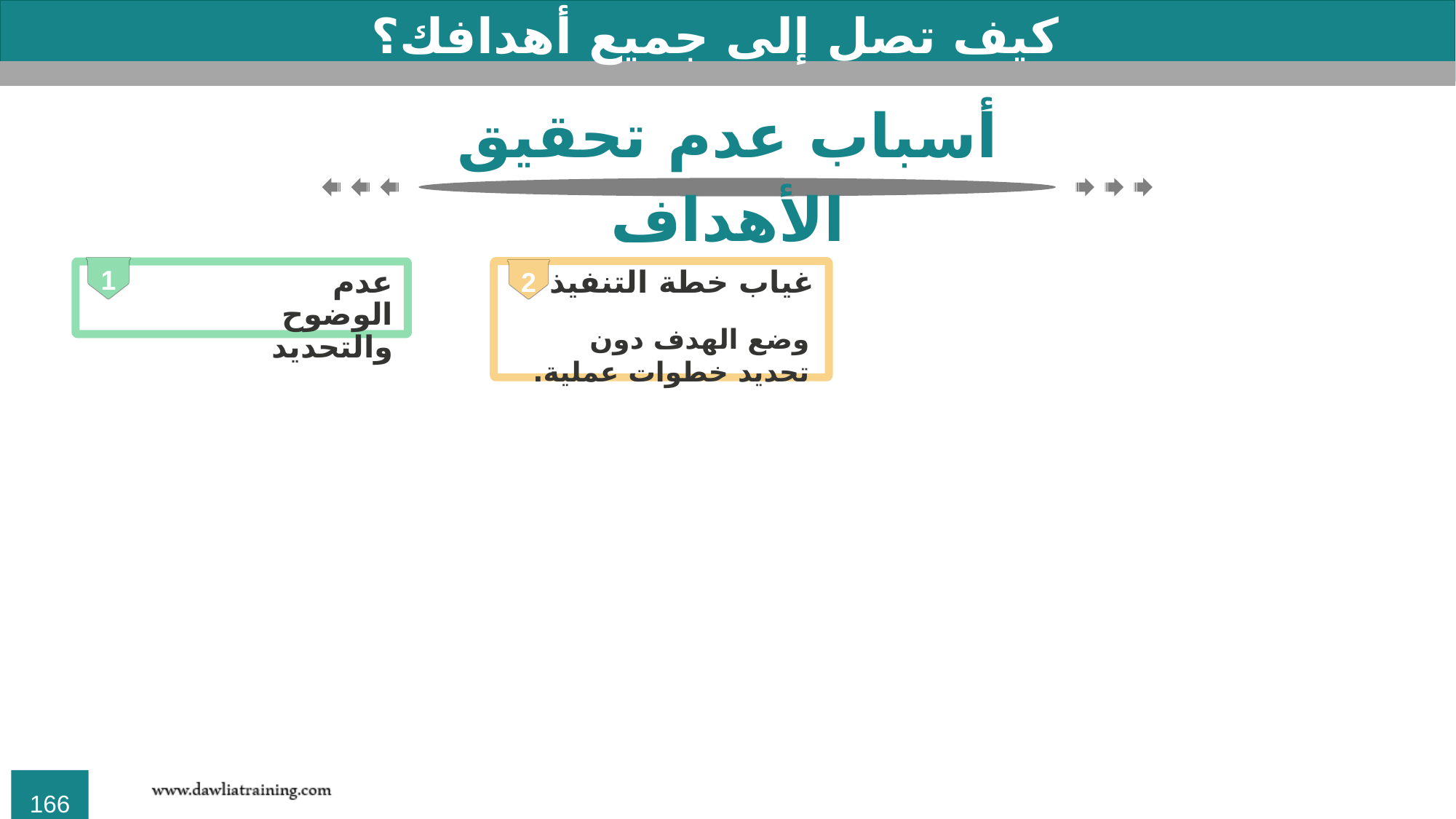

كيف تصل إلى جميع أهدافك؟
أسباب عدم تحقيق الأهداف

1

عدم الوضوح والتحديد
2

غياب خطة التنفيذ
وضع الهدف دون تحديد خطوات عملية.